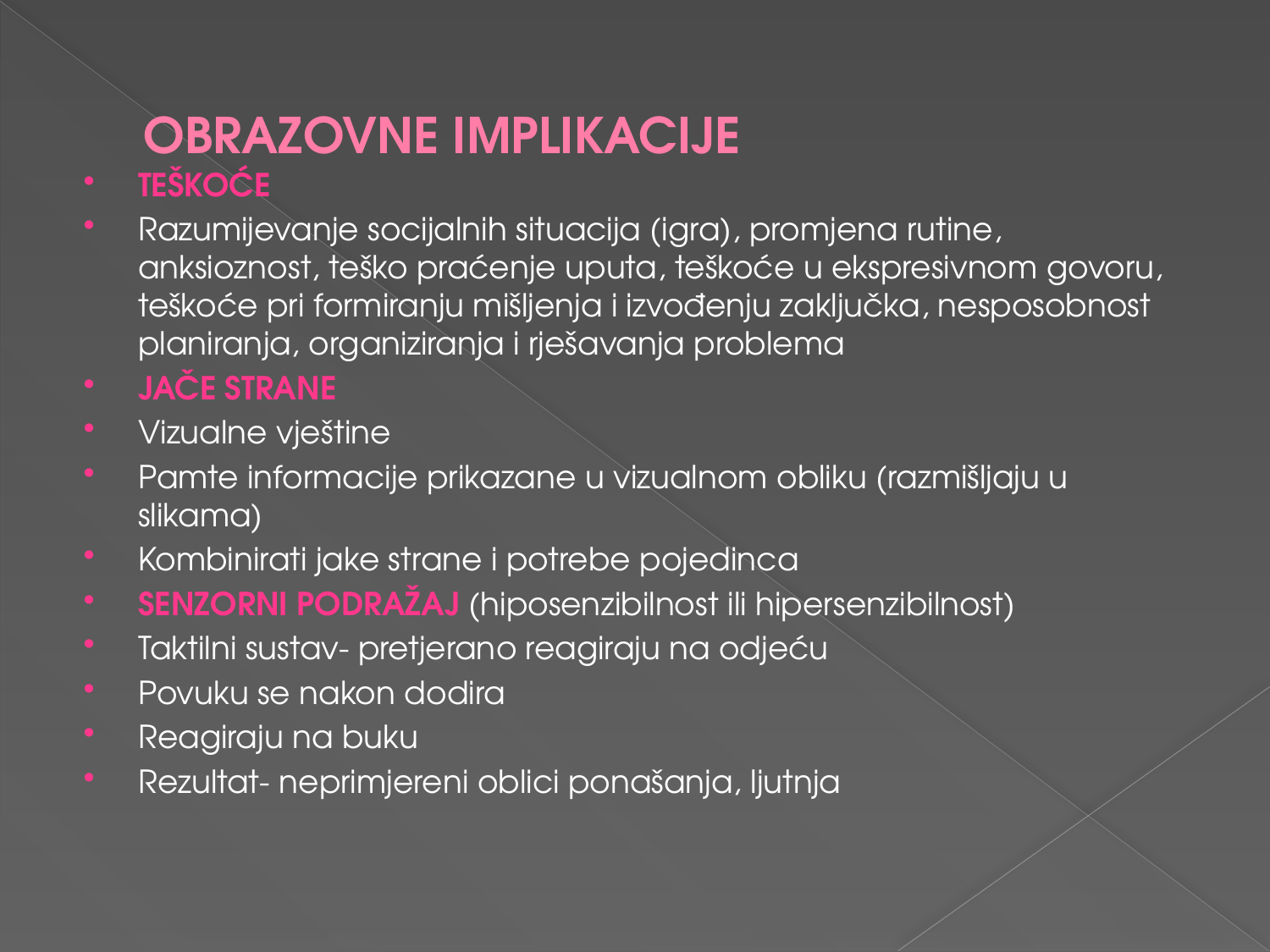

# OBRAZOVNE IMPLIKACIJE
TEŠKOĆE
Razumijevanje socijalnih situacija (igra), promjena rutine, anksioznost, teško praćenje uputa, teškoće u ekspresivnom govoru, teškoće pri formiranju mišljenja i izvođenju zaključka, nesposobnost planiranja, organiziranja i rješavanja problema
JAČE STRANE
Vizualne vještine
Pamte informacije prikazane u vizualnom obliku (razmišljaju u slikama)
Kombinirati jake strane i potrebe pojedinca
SENZORNI PODRAŽAJ (hiposenzibilnost ili hipersenzibilnost)
Taktilni sustav- pretjerano reagiraju na odjeću
Povuku se nakon dodira
Reagiraju na buku
Rezultat- neprimjereni oblici ponašanja, ljutnja